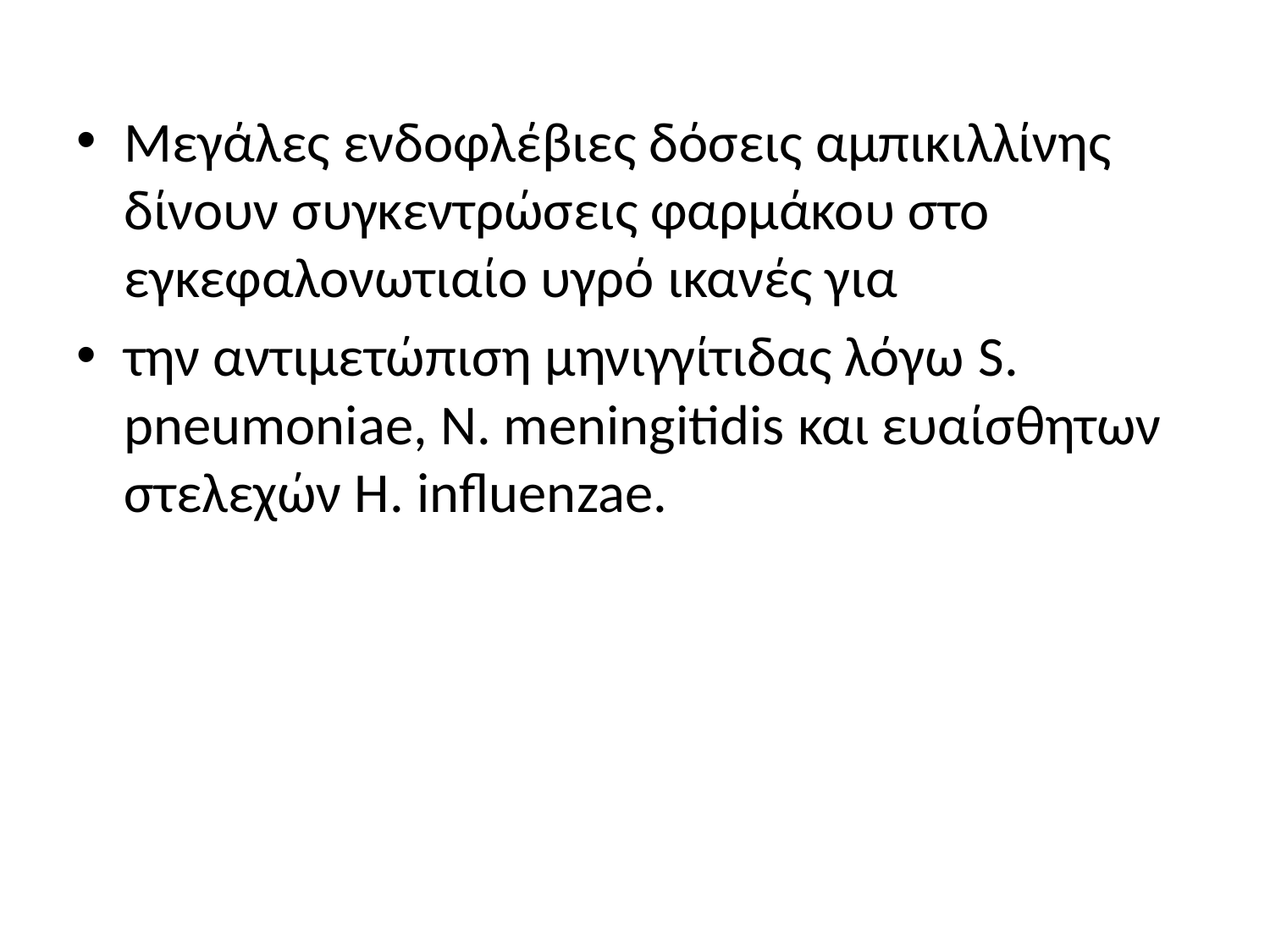

Μεγάλες ενδοφλέβιες δόσεις αμπικιλλίνης δίνουν συγκεντρώσεις φαρμάκου στο εγκεφαλονωτιαίο υγρό ικανές για
την αντιμετώπιση μηνιγγίτιδας λόγω S. pneumoniae, Ν. meningi­tidis και ευαίσθητων στελεχών Η. influenzae.